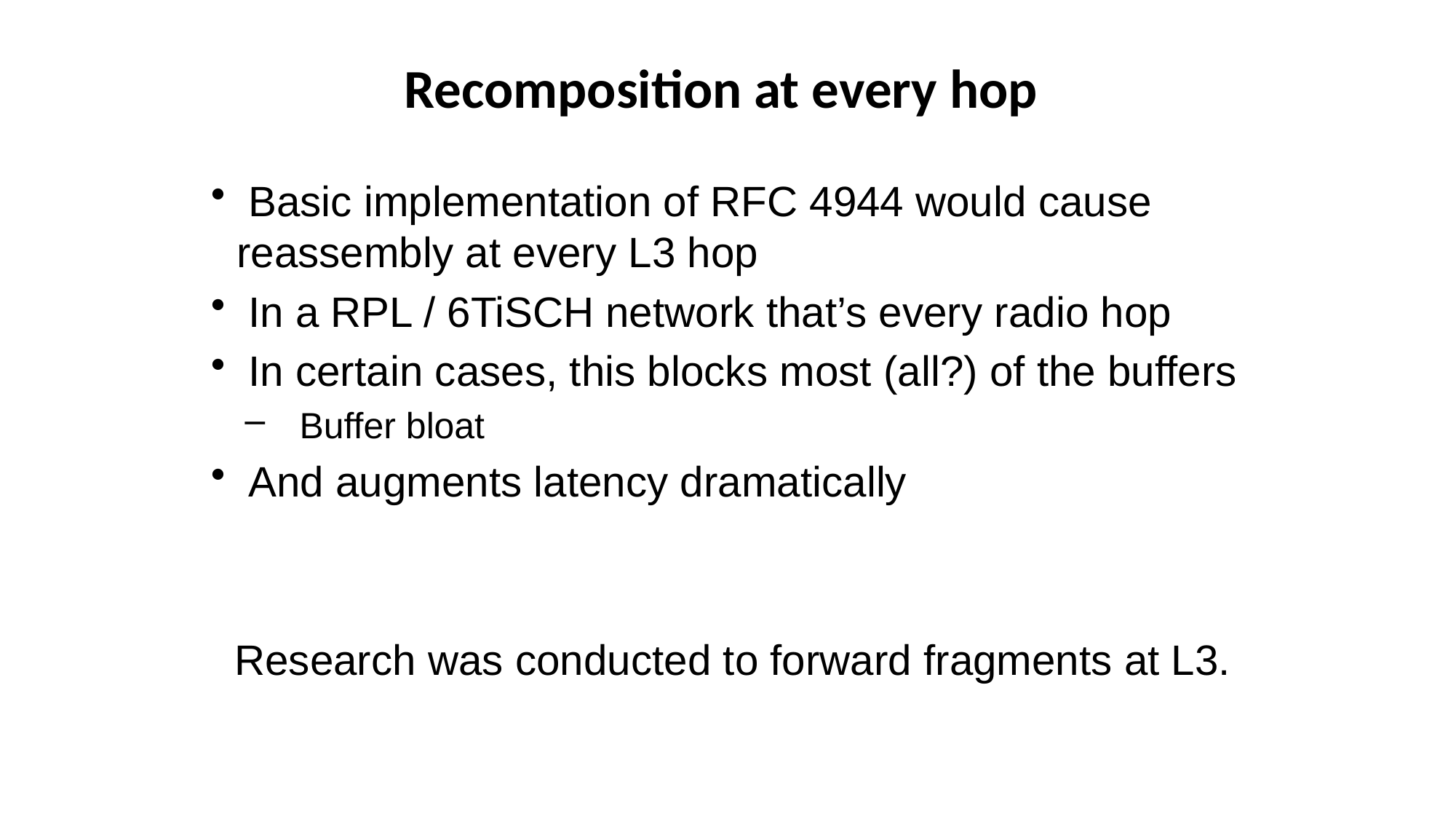

Recomposition at every hop
 Basic implementation of RFC 4944 would cause reassembly at every L3 hop
 In a RPL / 6TiSCH network that’s every radio hop
 In certain cases, this blocks most (all?) of the buffers
Buffer bloat
 And augments latency dramatically

  Research was conducted to forward fragments at L3.